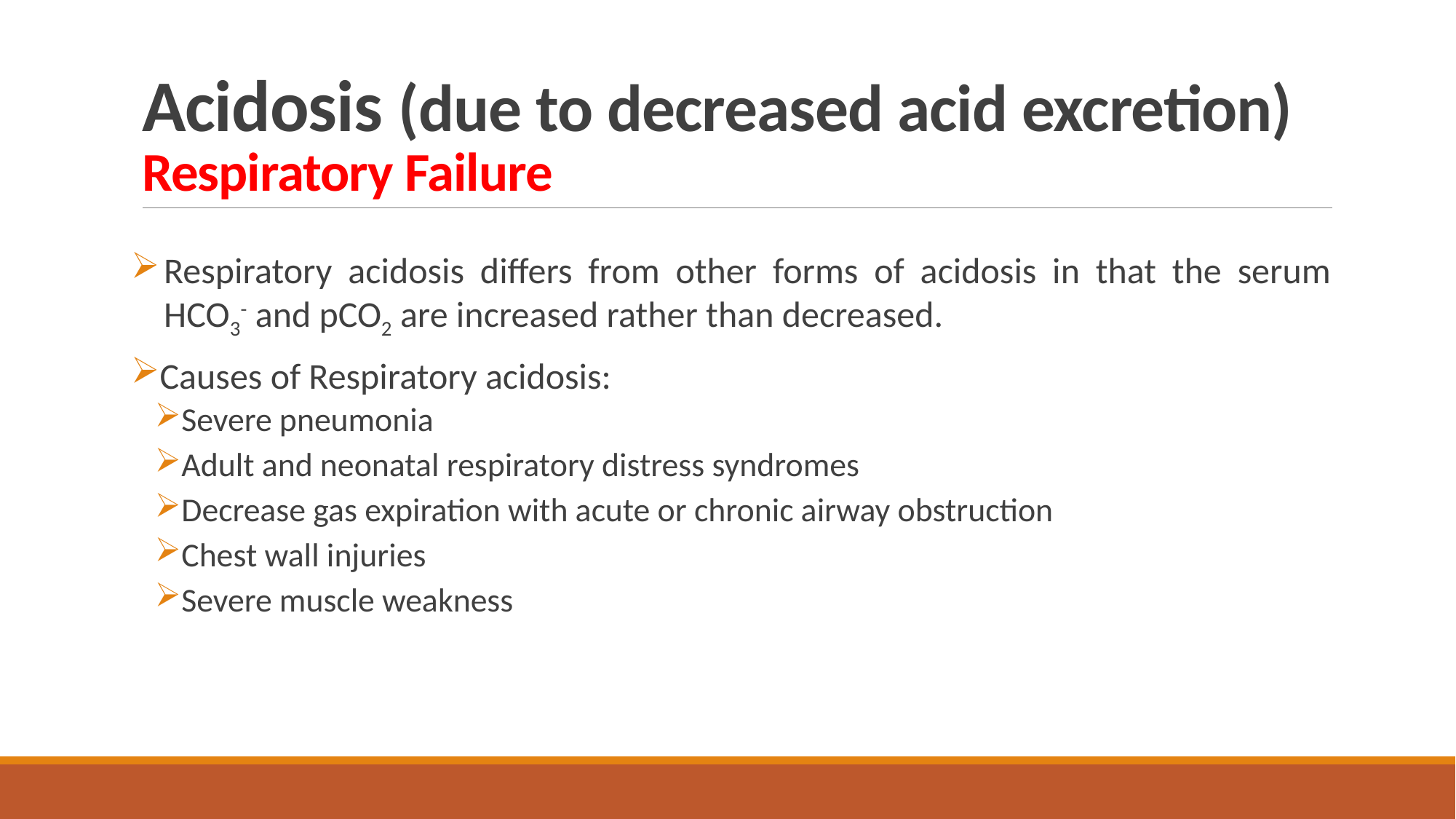

# Acidosis (due to decreased acid excretion) Respiratory Failure
Respiratory acidosis differs from other forms of acidosis in that the serum HCO3- and pCO2 are increased rather than decreased.
Causes of Respiratory acidosis:
Severe pneumonia
Adult and neonatal respiratory distress syndromes
Decrease gas expiration with acute or chronic airway obstruction
Chest wall injuries
Severe muscle weakness